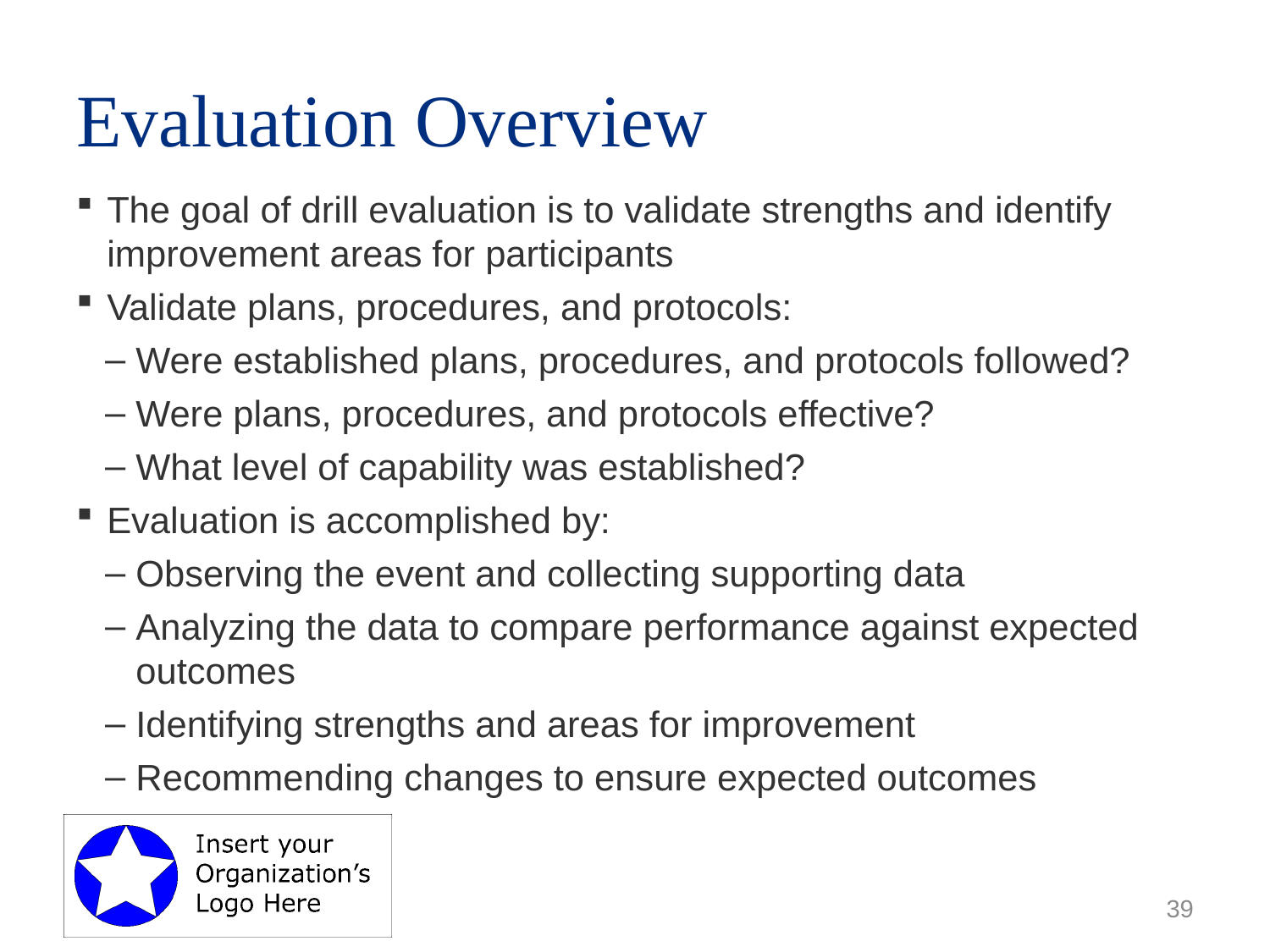

# Evaluation Overview
The goal of drill evaluation is to validate strengths and identify improvement areas for participants
Validate plans, procedures, and protocols:
Were established plans, procedures, and protocols followed?
Were plans, procedures, and protocols effective?
What level of capability was established?
Evaluation is accomplished by:
Observing the event and collecting supporting data
Analyzing the data to compare performance against expected outcomes
Identifying strengths and areas for improvement
Recommending changes to ensure expected outcomes

39